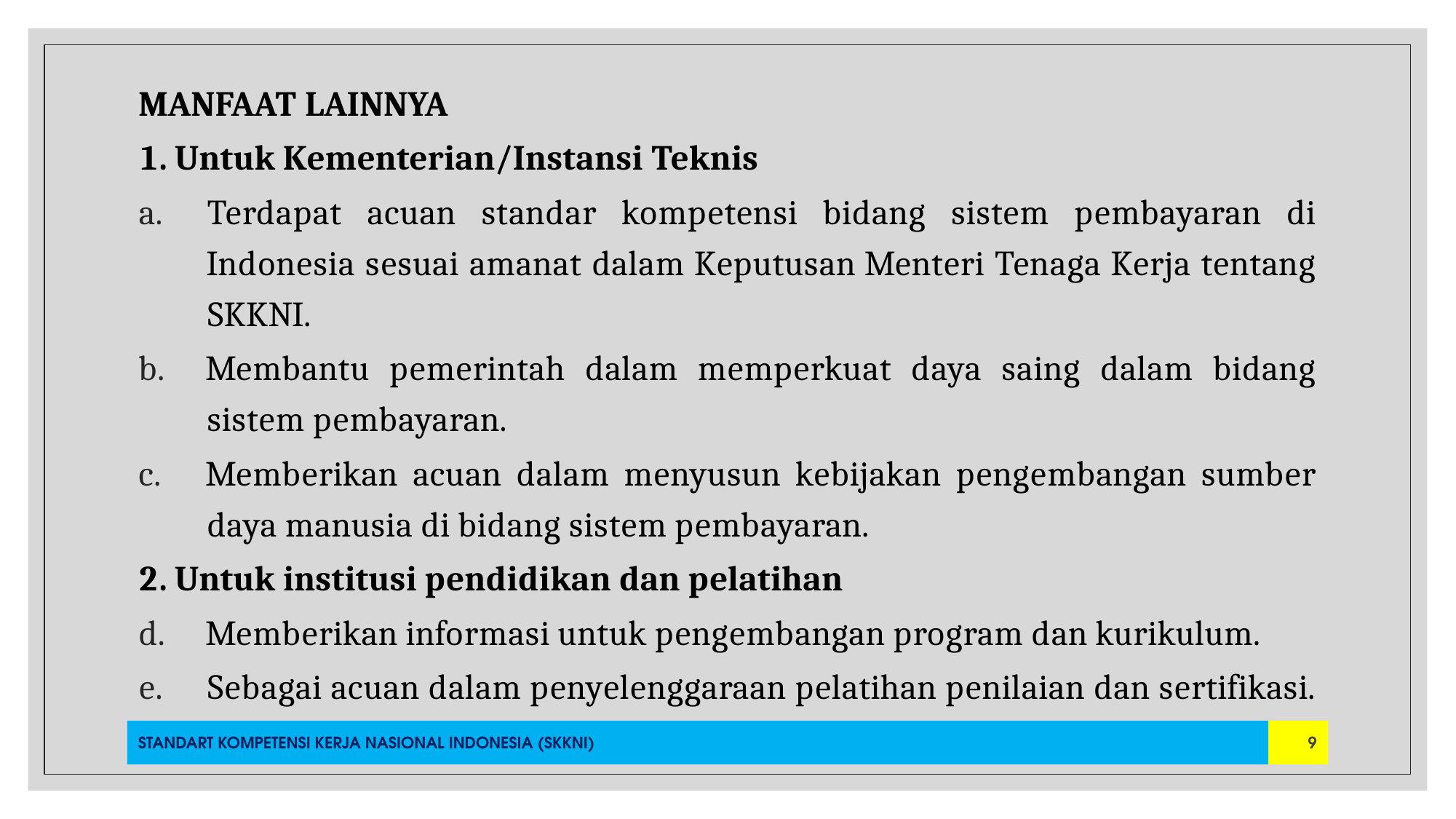

MANFAAT LAINNYA
1. Untuk Kementerian/Instansi Teknis
Terdapat acuan standar kompetensi bidang sistem pembayaran di Indonesia sesuai amanat dalam Keputusan Menteri Tenaga Kerja tentang SKKNI.
Membantu pemerintah dalam memperkuat daya saing dalam bidang sistem pembayaran.
Memberikan acuan dalam menyusun kebijakan pengembangan sumber daya manusia di bidang sistem pembayaran.
2. Untuk institusi pendidikan dan pelatihan
Memberikan informasi untuk pengembangan program dan kurikulum.
Sebagai acuan dalam penyelenggaraan pelatihan penilaian dan sertifikasi.

STANDART KOMPETENSI KERJA NASIONAL INDONESIA (SKKNI)
9